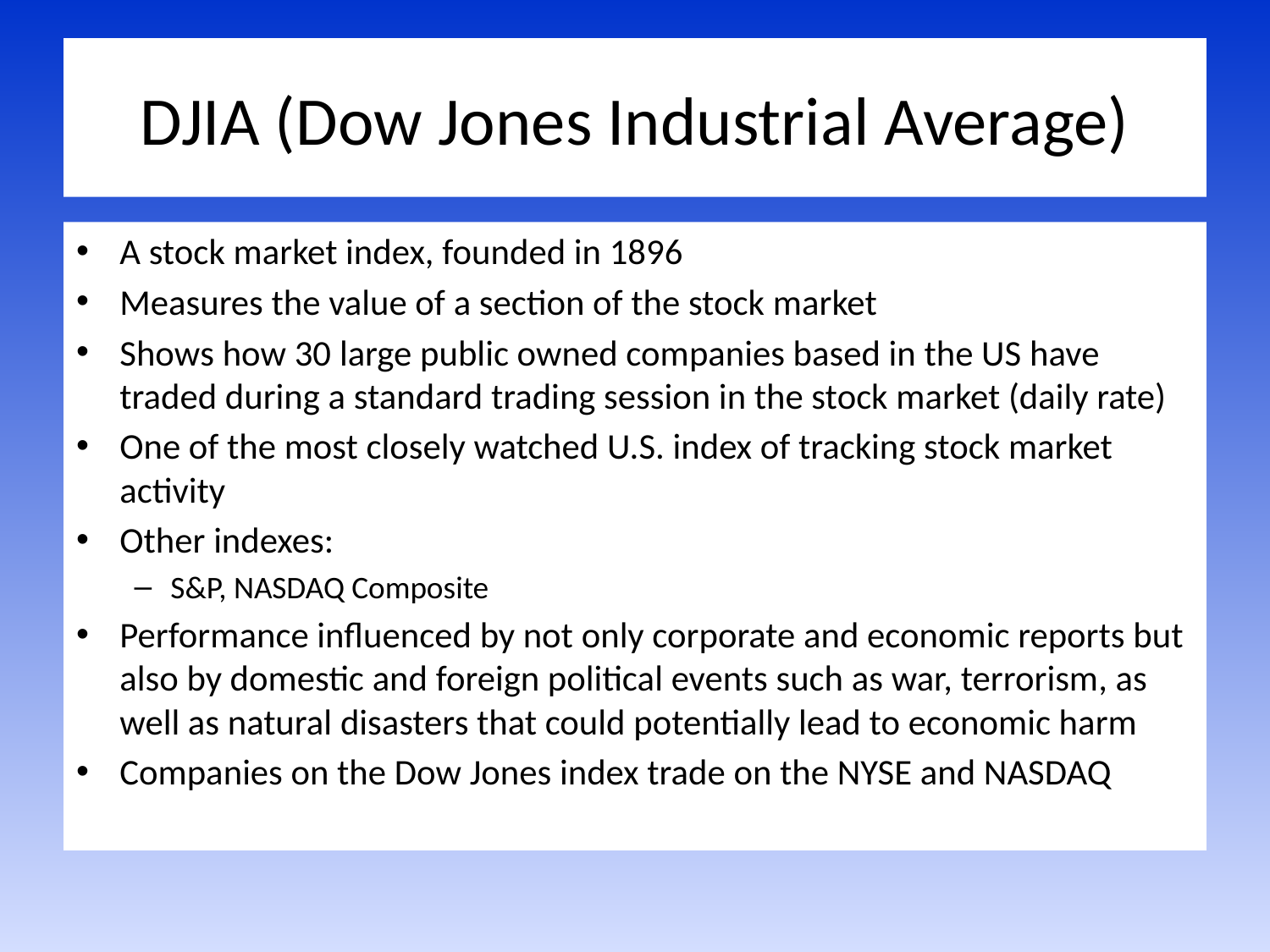

# DJIA (Dow Jones Industrial Average)
A stock market index, founded in 1896
Measures the value of a section of the stock market
Shows how 30 large public owned companies based in the US have traded during a standard trading session in the stock market (daily rate)
One of the most closely watched U.S. index of tracking stock market activity
Other indexes:
S&P, NASDAQ Composite
Performance influenced by not only corporate and economic reports but also by domestic and foreign political events such as war, terrorism, as well as natural disasters that could potentially lead to economic harm
Companies on the Dow Jones index trade on the NYSE and NASDAQ